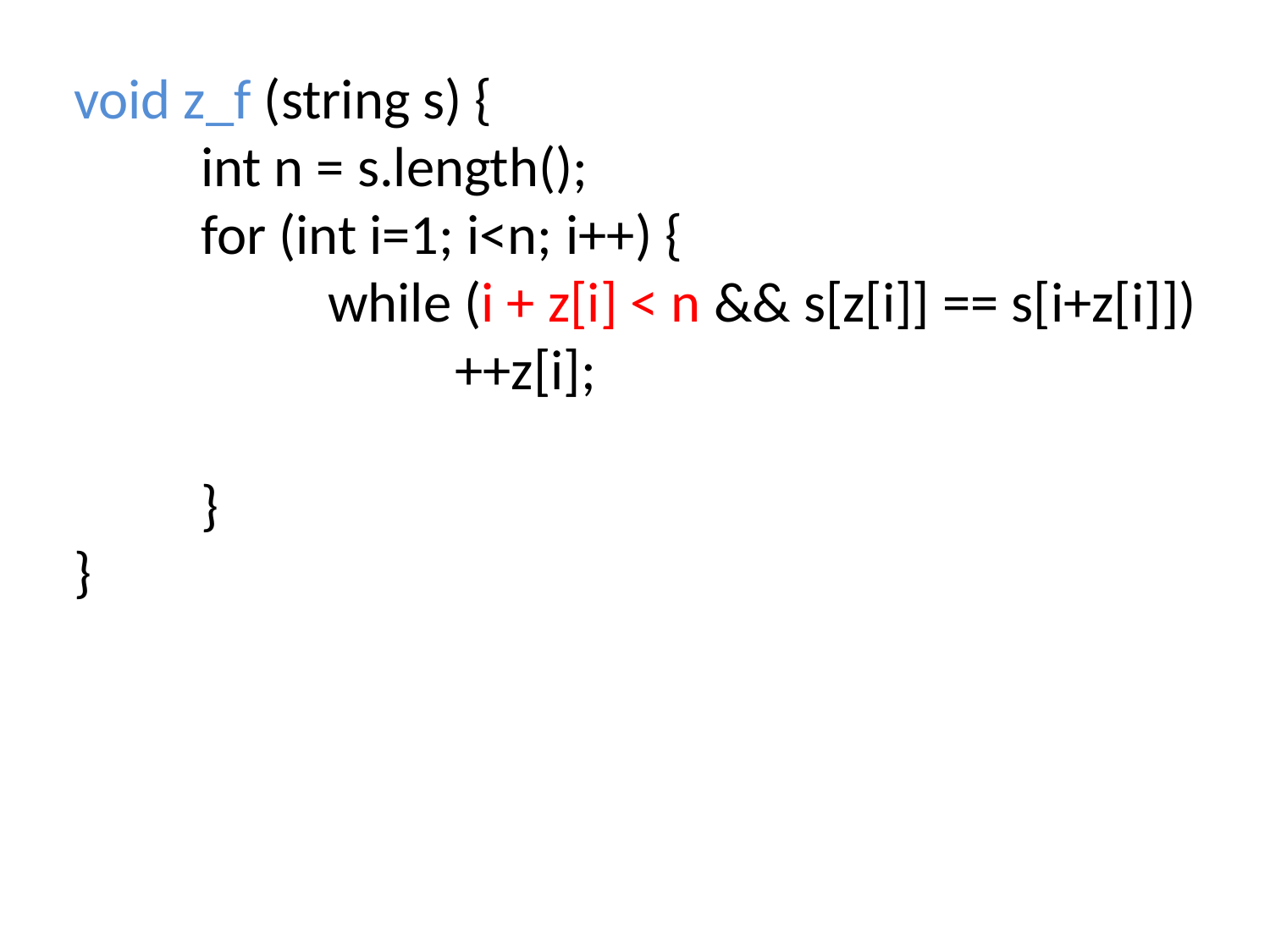

void z_f (string s) {
	int n = s.length();
	for (int i=1; i<n; i++) {
		while (i + z[i] < n && s[z[i]] == s[i+z[i]])
			++z[i];

	}
}